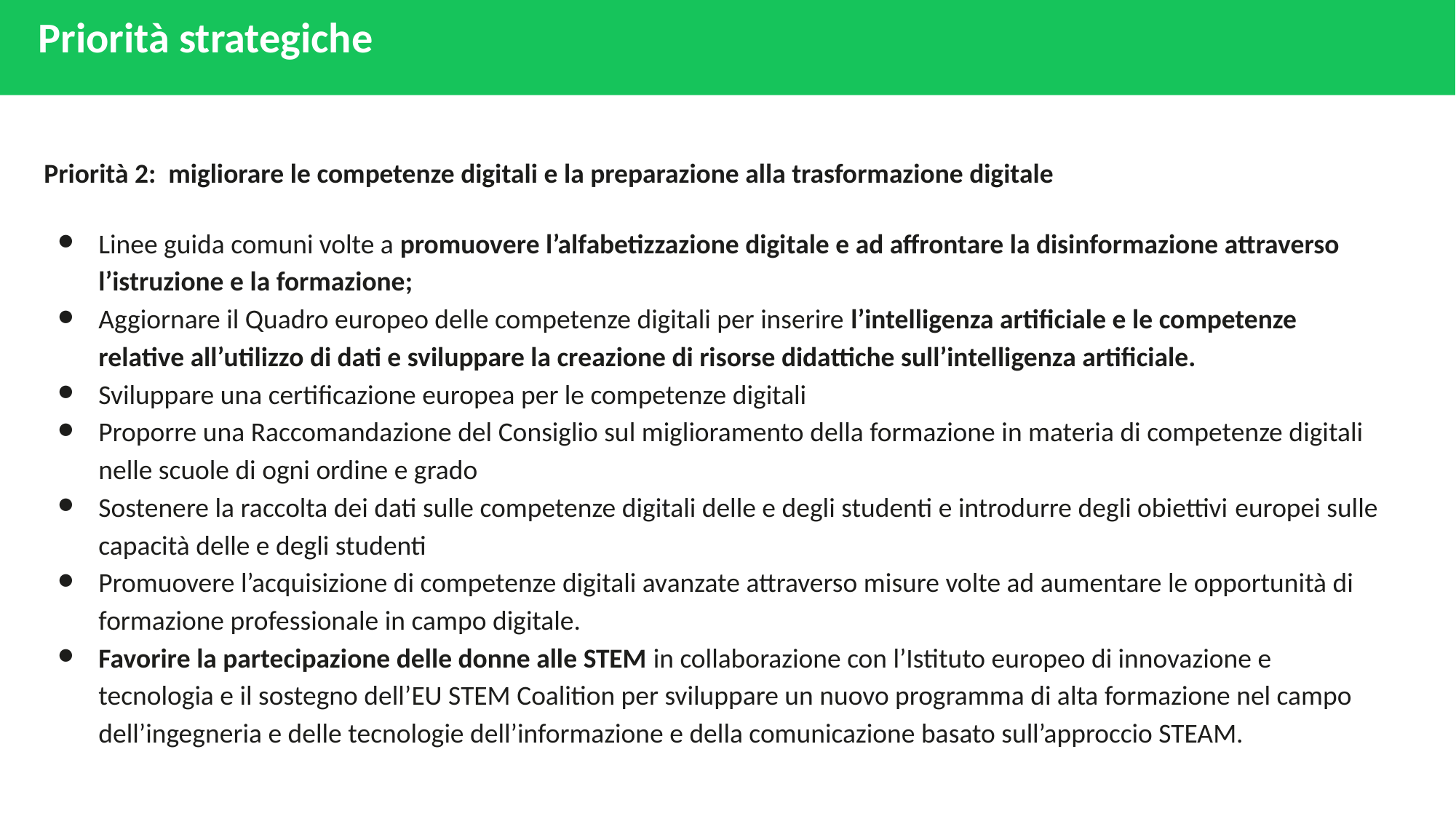

Priorità strategiche

Priorità 2:  migliorare le competenze digitali e la preparazione alla trasformazione digitale
Linee guida comuni volte a promuovere l’alfabetizzazione digitale e ad affrontare la disinformazione attraverso l’istruzione e la formazione;
Aggiornare il Quadro europeo delle competenze digitali per inserire l’intelligenza artificiale e le competenze relative all’utilizzo di dati e sviluppare la creazione di risorse didattiche sull’intelligenza artificiale.
Sviluppare una certificazione europea per le competenze digitali
Proporre una Raccomandazione del Consiglio sul miglioramento della formazione in materia di competenze digitali nelle scuole di ogni ordine e grado
Sostenere la raccolta dei dati sulle competenze digitali delle e degli studenti e introdurre degli obiettivi europei sulle capacità delle e degli studenti
Promuovere l’acquisizione di competenze digitali avanzate attraverso misure volte ad aumentare le opportunità di formazione professionale in campo digitale.
Favorire la partecipazione delle donne alle STEM in collaborazione con l’Istituto europeo di innovazione e tecnologia e il sostegno dell’EU STEM Coalition per sviluppare un nuovo programma di alta formazione nel campo dell’ingegneria e delle tecnologie dell’informazione e della comunicazione basato sull’approccio STEAM.